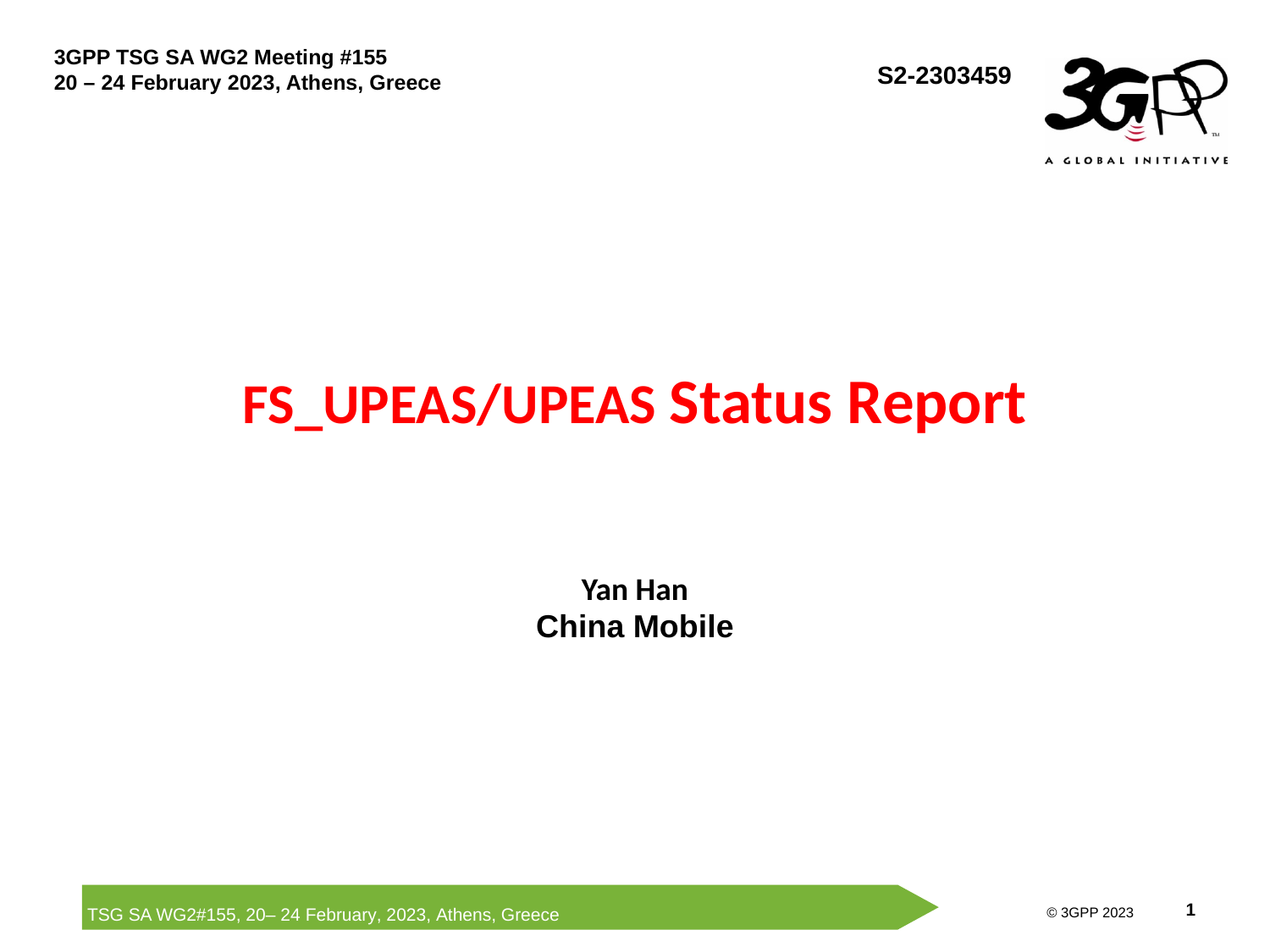

S2-2303459
# FS_UPEAS/UPEAS Status Report
Yan Han
China Mobile